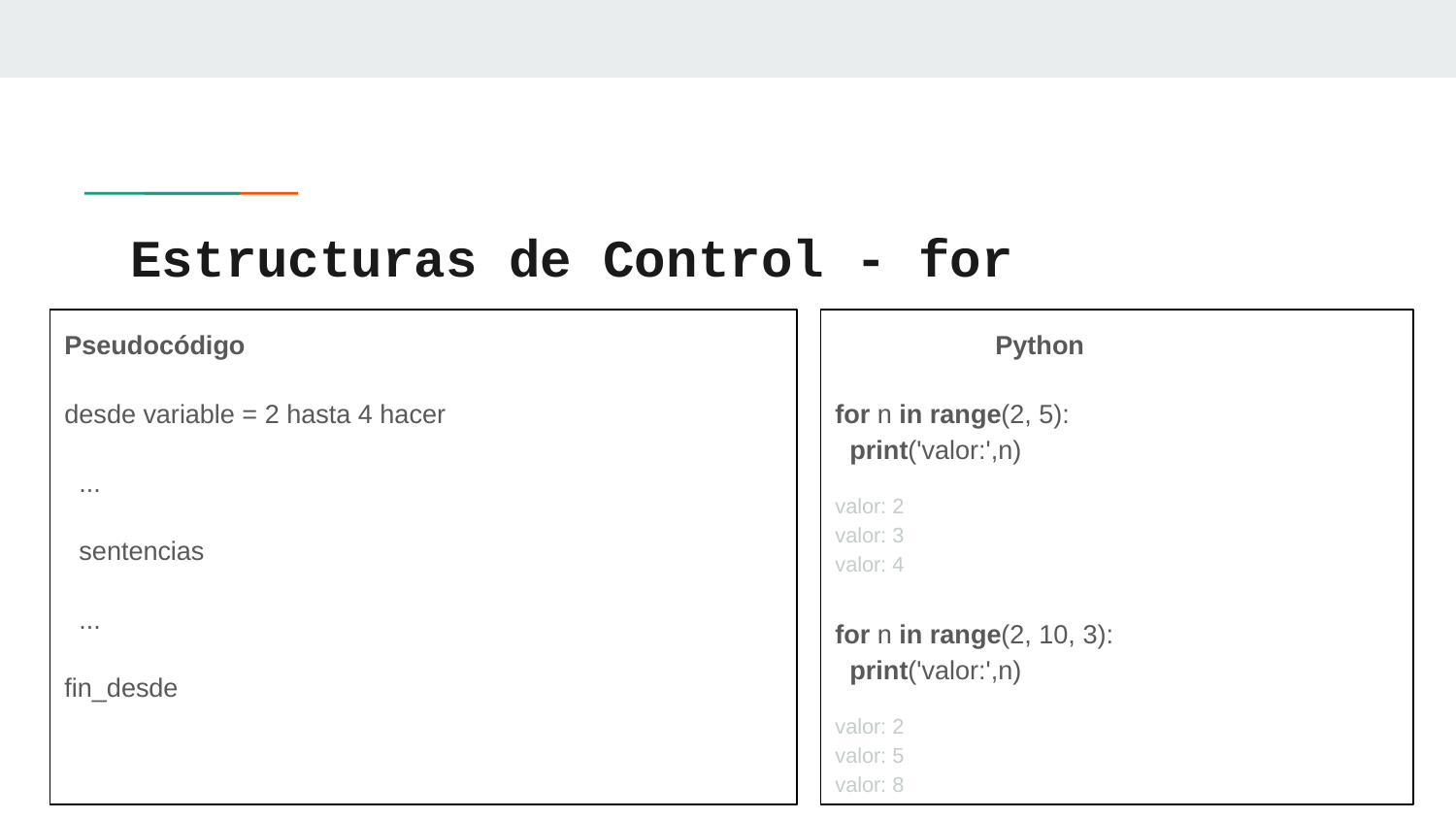

# Estructuras de Control - for
Pseudocódigo
desde variable = 2 hasta 4 hacer
  ...
  sentencias
  ...
fin_desde

  Python
for n in range(2, 5):
  print('valor:',n)

valor: 2
valor: 3
valor: 4

for n in range(2, 10, 3):
  print('valor:',n)

valor: 2
valor: 5
valor: 8